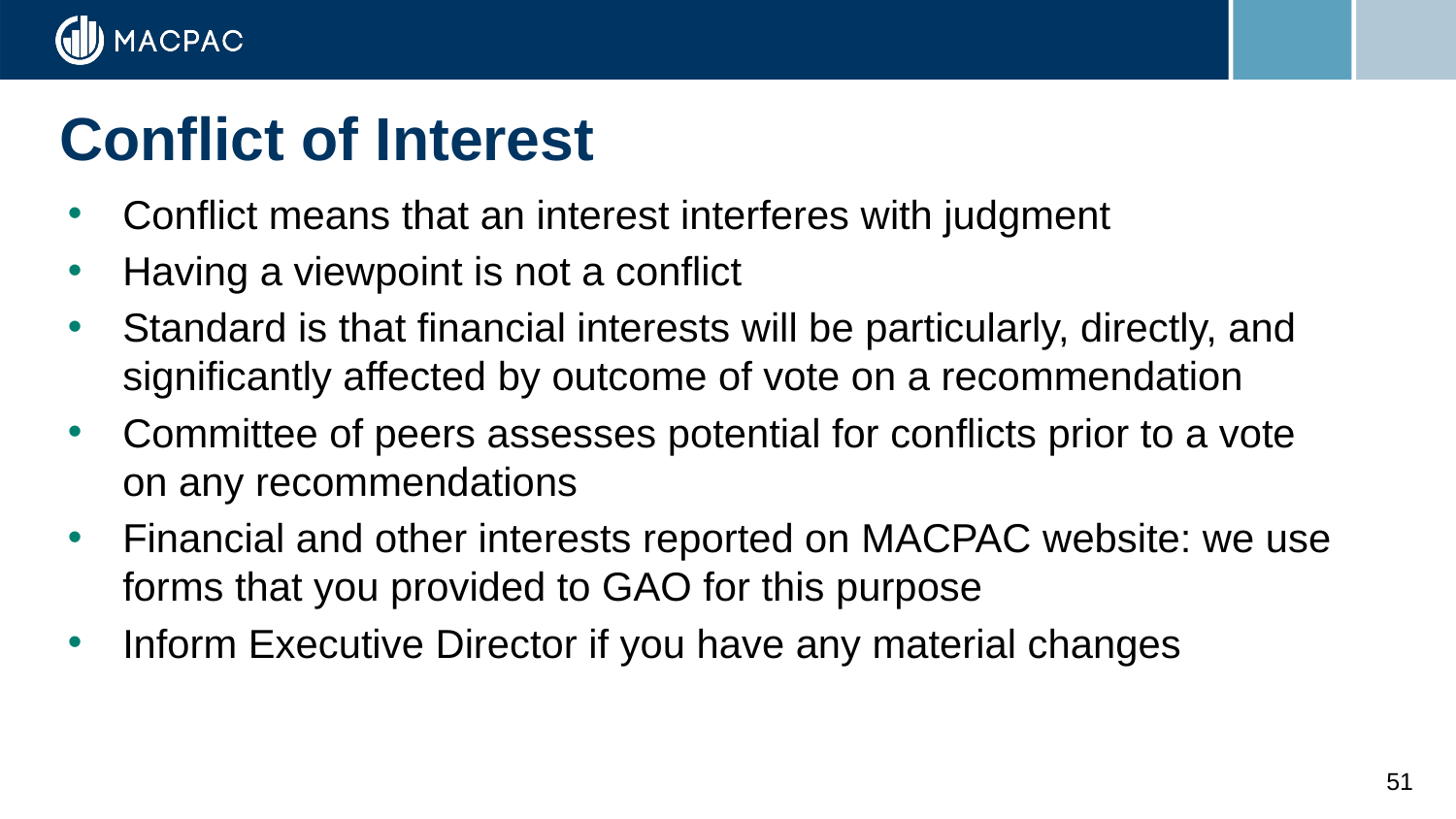

# Conflict of Interest
Conflict means that an interest interferes with judgment
Having a viewpoint is not a conflict
Standard is that financial interests will be particularly, directly, and significantly affected by outcome of vote on a recommendation
Committee of peers assesses potential for conflicts prior to a vote on any recommendations
Financial and other interests reported on MACPAC website: we use forms that you provided to GAO for this purpose
Inform Executive Director if you have any material changes
51